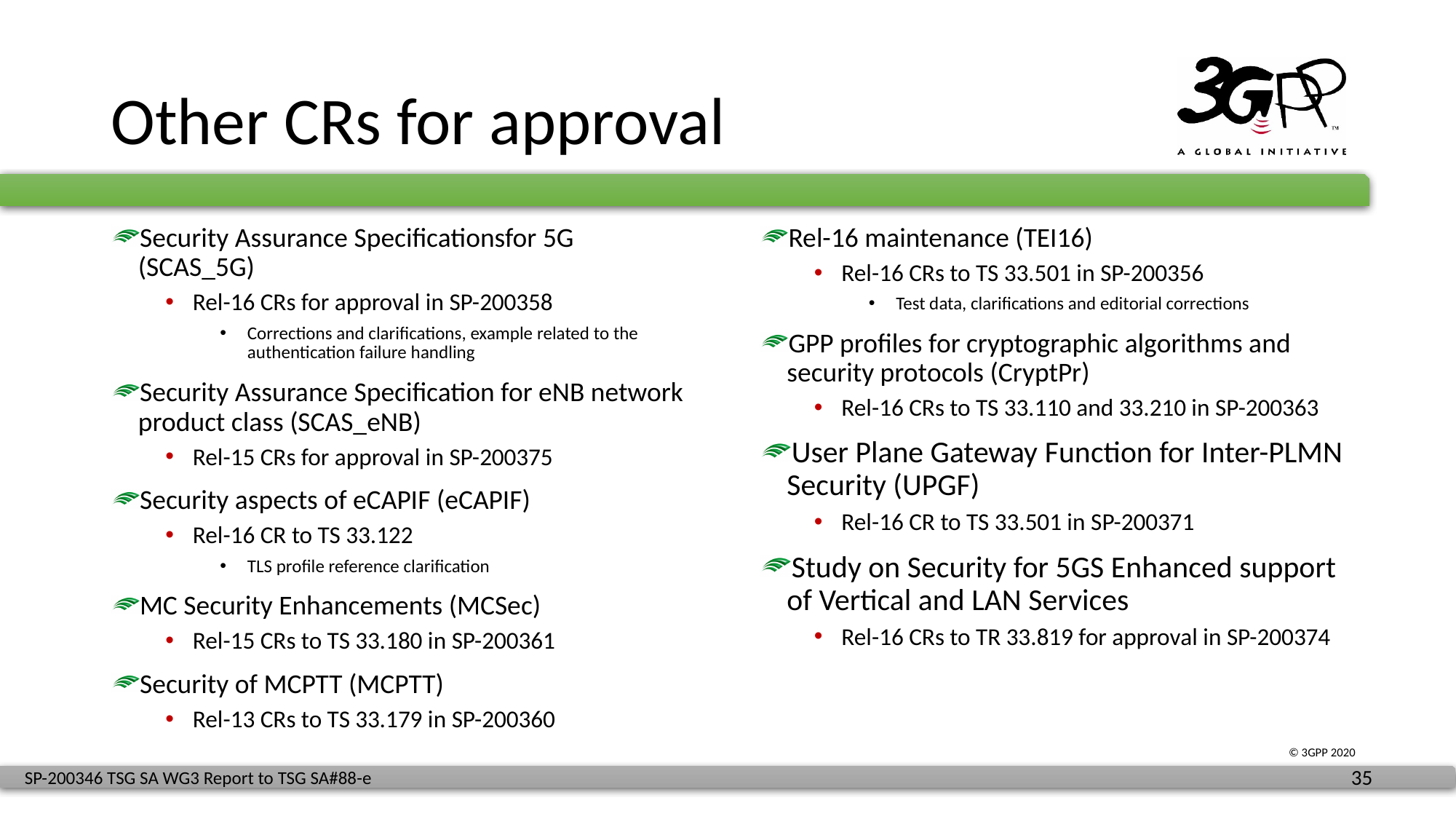

# Other CRs for approval
Security Assurance Specificationsfor 5G (SCAS_5G)
Rel-16 CRs for approval in SP-200358
Corrections and clarifications, example related to the authentication failure handling
Security Assurance Specification for eNB network product class (SCAS_eNB)
Rel-15 CRs for approval in SP-200375
Security aspects of eCAPIF (eCAPIF)
Rel-16 CR to TS 33.122
TLS profile reference clarification
MC Security Enhancements (MCSec)
Rel-15 CRs to TS 33.180 in SP-200361
Security of MCPTT (MCPTT)
Rel-13 CRs to TS 33.179 in SP-200360
Rel-16 maintenance (TEI16)
Rel-16 CRs to TS 33.501 in SP-200356
Test data, clarifications and editorial corrections
GPP profiles for cryptographic algorithms and security protocols (CryptPr)
Rel-16 CRs to TS 33.110 and 33.210 in SP-200363
User Plane Gateway Function for Inter-PLMN Security (UPGF)
Rel-16 CR to TS 33.501 in SP-200371
Study on Security for 5GS Enhanced support of Vertical and LAN Services
Rel-16 CRs to TR 33.819 for approval in SP-200374